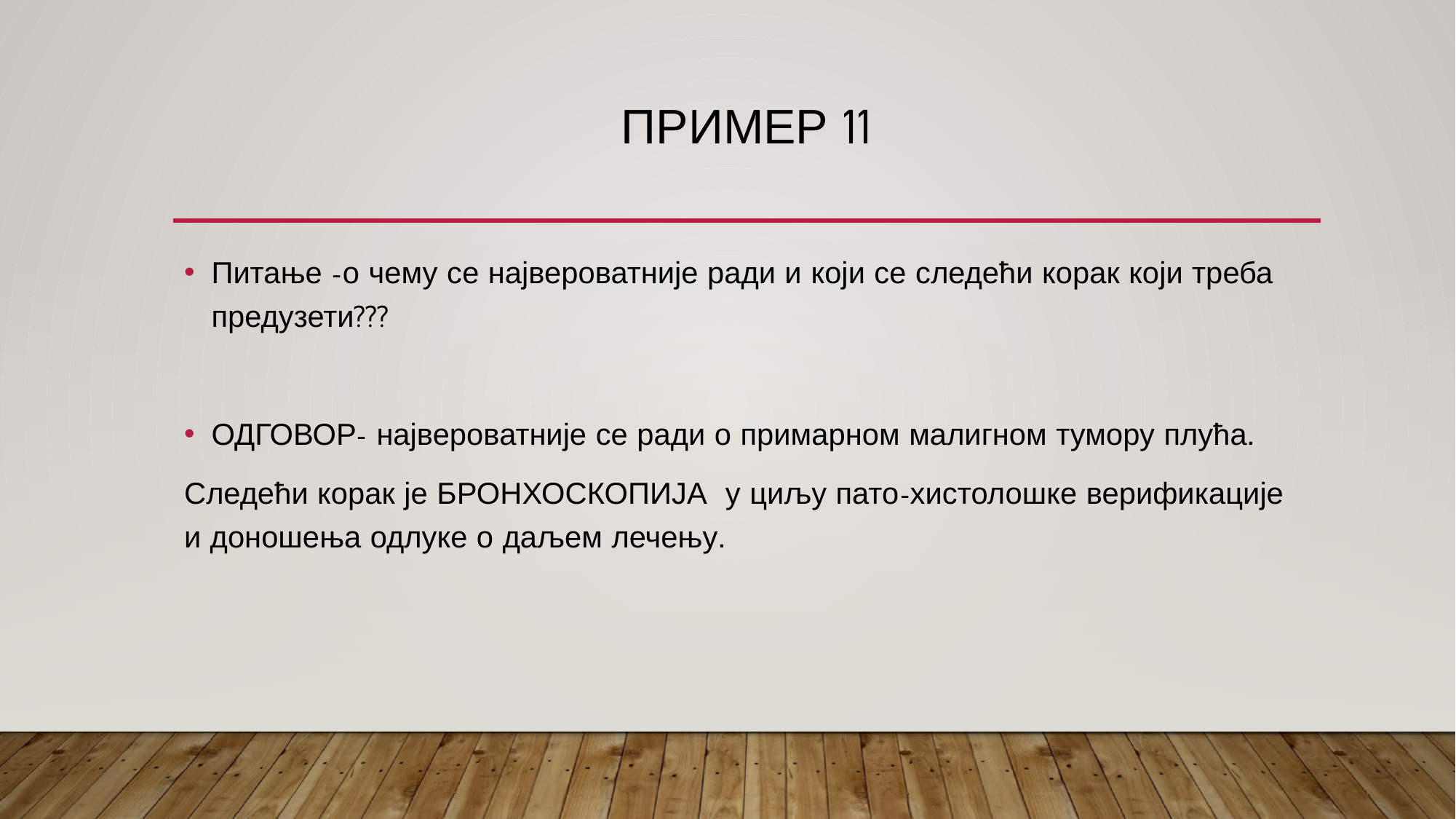

# ПРИМЕР 11
Питање -о чему се највероватније ради и који се следећи корак који треба предузети???

ОДГОВОР- највероватније се ради о примарном малигном тумору плућа.
Следећи корак је БРОНХОСКОПИЈА  у циљу пато-хистолошке верификације и доношења одлуке о даљем лечењу.